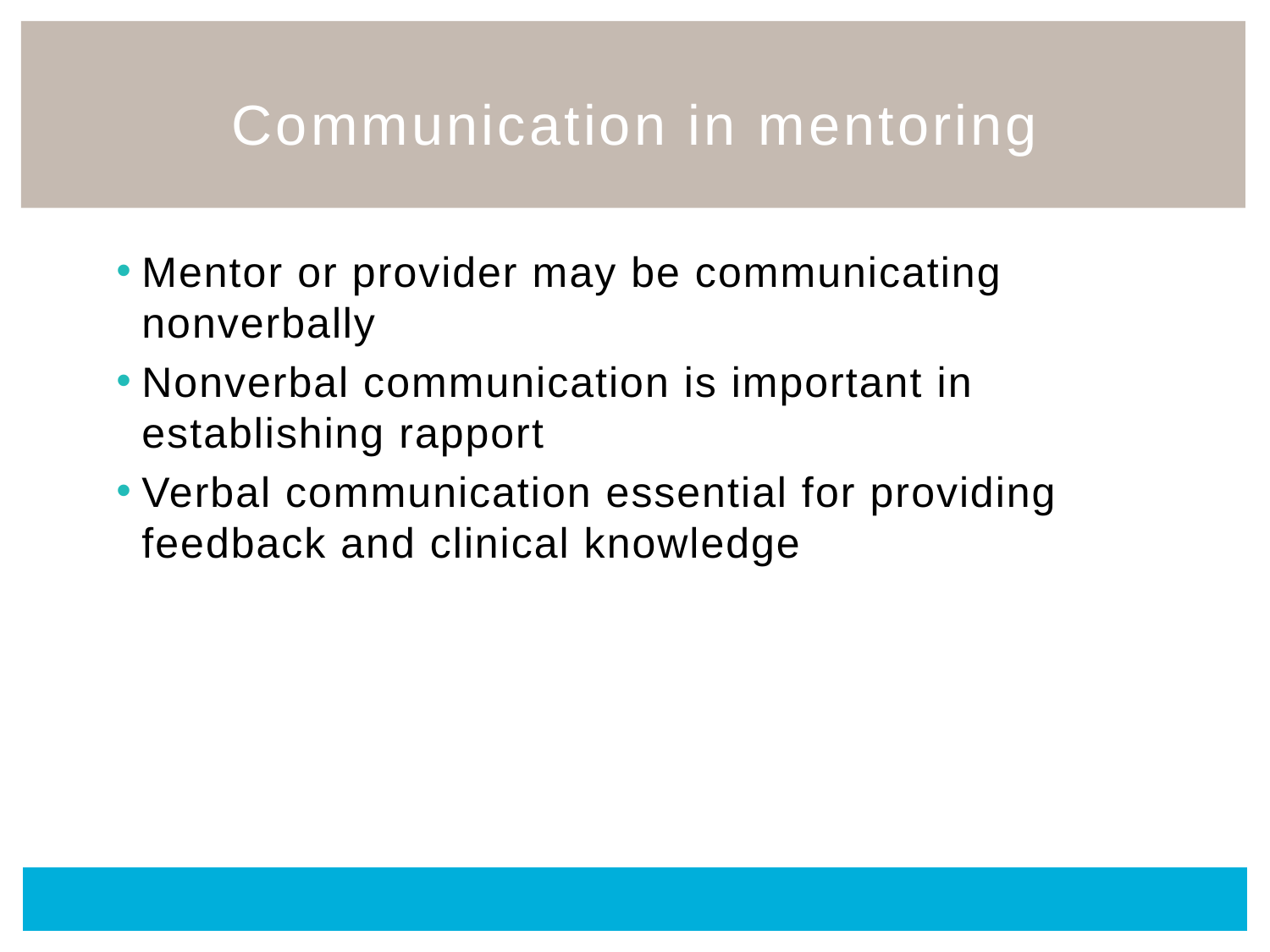

# Communication in mentoring
Mentor or provider may be communicating nonverbally
Nonverbal communication is important in establishing rapport
Verbal communication essential for providing feedback and clinical knowledge